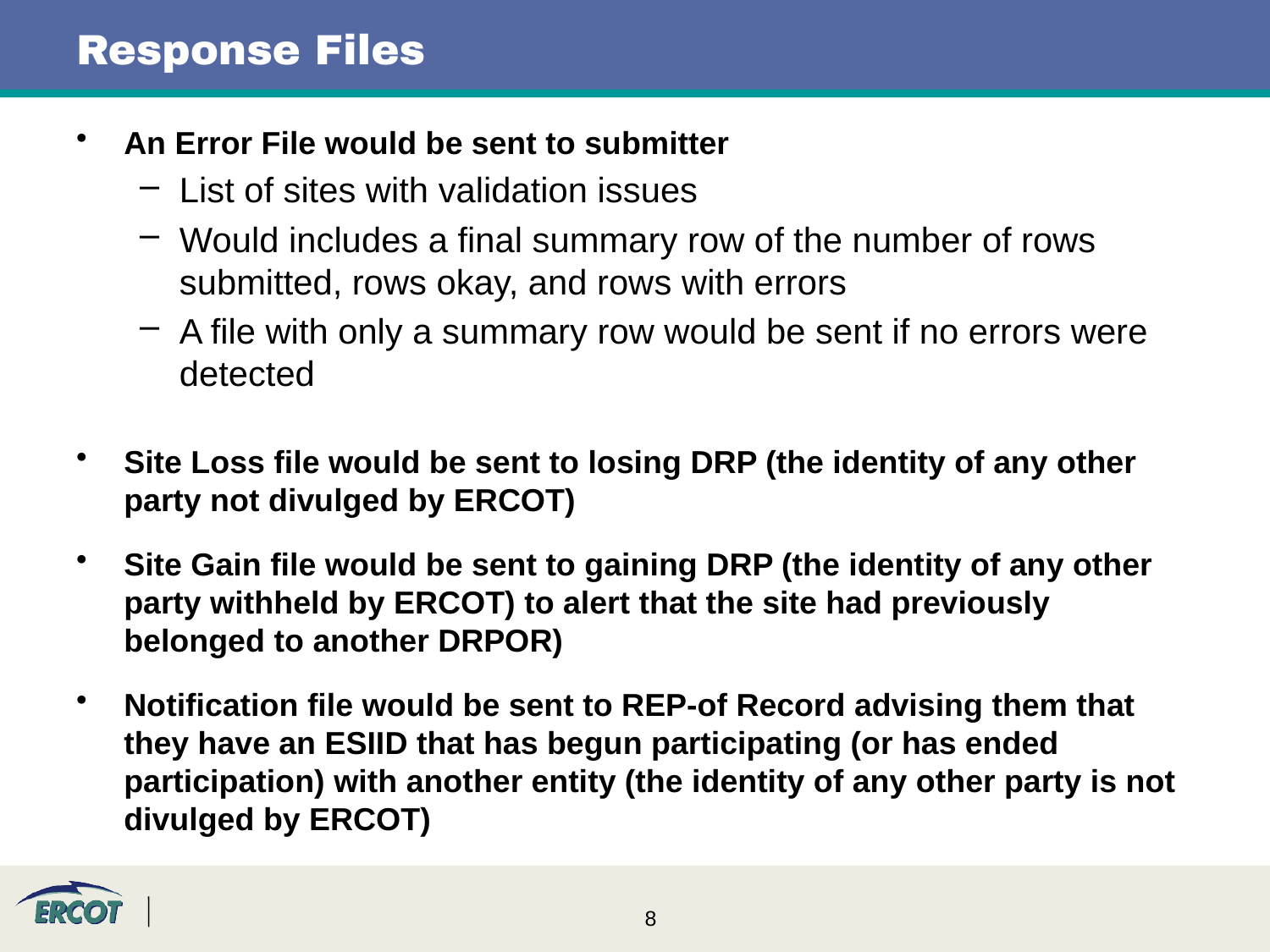

# Response Files
An Error File would be sent to submitter
List of sites with validation issues
Would includes a final summary row of the number of rows submitted, rows okay, and rows with errors
A file with only a summary row would be sent if no errors were detected

Site Loss file would be sent to losing DRP (the identity of any other party not divulged by ERCOT)

Site Gain file would be sent to gaining DRP (the identity of any other party withheld by ERCOT) to alert that the site had previously belonged to another DRPOR)

Notification file would be sent to REP-of Record advising them that they have an ESIID that has begun participating (or has ended participation) with another entity (the identity of any other party is not divulged by ERCOT)